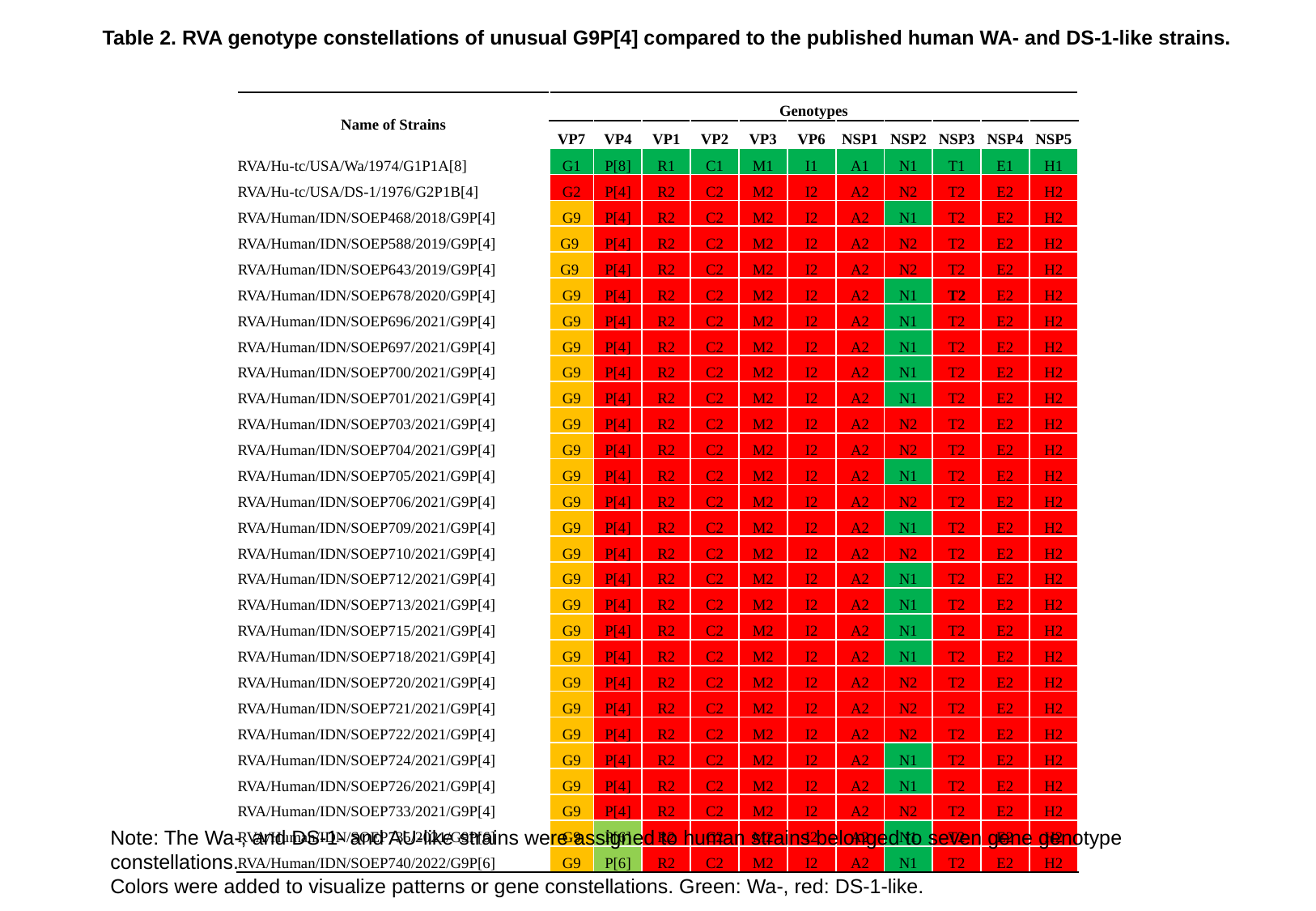

Table 2. RVA genotype constellations of unusual G9P[4] compared to the published human WA- and DS-1-like strains.
| Name of Strains | Genotypes |  |  |  |  |  |  |  |  |  |  |
| --- | --- | --- | --- | --- | --- | --- | --- | --- | --- | --- | --- |
|  | VP7 | VP4 | VP1 | VP2 | VP3 | VP6 | NSP1 | NSP2 | NSP3 | NSP4 | NSP5 |
| RVA/Hu-tc/USA/Wa/1974/G1P1A[8] | G1 | P[8] | R1 | C1 | M1 | I1 | A1 | N1 | T1 | E1 | H1 |
| RVA/Hu-tc/USA/DS-1/1976/G2P1B[4] | G2 | P[4] | R2 | C2 | M2 | I2 | A2 | N2 | T2 | E2 | H2 |
| RVA/Human/IDN/SOEP468/2018/G9P[4] | G9 | P[4] | R2 | C2 | M2 | I2 | A2 | N1 | T2 | E2 | H2 |
| RVA/Human/IDN/SOEP588/2019/G9P[4] | G9 | P[4] | R2 | C2 | M2 | I2 | A2 | N2 | T2 | E2 | H2 |
| RVA/Human/IDN/SOEP643/2019/G9P[4] | G9 | P[4] | R2 | C2 | M2 | I2 | A2 | N2 | T2 | E2 | H2 |
| RVA/Human/IDN/SOEP678/2020/G9P[4] | G9 | P[4] | R2 | C2 | M2 | I2 | A2 | N1 | T2 | E2 | H2 |
| RVA/Human/IDN/SOEP696/2021/G9P[4] | G9 | P[4] | R2 | C2 | M2 | I2 | A2 | N1 | T2 | E2 | H2 |
| RVA/Human/IDN/SOEP697/2021/G9P[4] | G9 | P[4] | R2 | C2 | M2 | I2 | A2 | N1 | T2 | E2 | H2 |
| RVA/Human/IDN/SOEP700/2021/G9P[4] | G9 | P[4] | R2 | C2 | M2 | I2 | A2 | N1 | T2 | E2 | H2 |
| RVA/Human/IDN/SOEP701/2021/G9P[4] | G9 | P[4] | R2 | C2 | M2 | I2 | A2 | N1 | T2 | E2 | H2 |
| RVA/Human/IDN/SOEP703/2021/G9P[4] | G9 | P[4] | R2 | C2 | M2 | I2 | A2 | N2 | T2 | E2 | H2 |
| RVA/Human/IDN/SOEP704/2021/G9P[4] | G9 | P[4] | R2 | C2 | M2 | I2 | A2 | N2 | T2 | E2 | H2 |
| RVA/Human/IDN/SOEP705/2021/G9P[4] | G9 | P[4] | R2 | C2 | M2 | I2 | A2 | N1 | T2 | E2 | H2 |
| RVA/Human/IDN/SOEP706/2021/G9P[4] | G9 | P[4] | R2 | C2 | M2 | I2 | A2 | N2 | T2 | E2 | H2 |
| RVA/Human/IDN/SOEP709/2021/G9P[4] | G9 | P[4] | R2 | C2 | M2 | I2 | A2 | N1 | T2 | E2 | H2 |
| RVA/Human/IDN/SOEP710/2021/G9P[4] | G9 | P[4] | R2 | C2 | M2 | I2 | A2 | N2 | T2 | E2 | H2 |
| RVA/Human/IDN/SOEP712/2021/G9P[4] | G9 | P[4] | R2 | C2 | M2 | I2 | A2 | N1 | T2 | E2 | H2 |
| RVA/Human/IDN/SOEP713/2021/G9P[4] | G9 | P[4] | R2 | C2 | M2 | I2 | A2 | N1 | T2 | E2 | H2 |
| RVA/Human/IDN/SOEP715/2021/G9P[4] | G9 | P[4] | R2 | C2 | M2 | I2 | A2 | N1 | T2 | E2 | H2 |
| RVA/Human/IDN/SOEP718/2021/G9P[4] | G9 | P[4] | R2 | C2 | M2 | I2 | A2 | N1 | T2 | E2 | H2 |
| RVA/Human/IDN/SOEP720/2021/G9P[4] | G9 | P[4] | R2 | C2 | M2 | I2 | A2 | N2 | T2 | E2 | H2 |
| RVA/Human/IDN/SOEP721/2021/G9P[4] | G9 | P[4] | R2 | C2 | M2 | I2 | A2 | N2 | T2 | E2 | H2 |
| RVA/Human/IDN/SOEP722/2021/G9P[4] | G9 | P[4] | R2 | C2 | M2 | I2 | A2 | N2 | T2 | E2 | H2 |
| RVA/Human/IDN/SOEP724/2021/G9P[4] | G9 | P[4] | R2 | C2 | M2 | I2 | A2 | N1 | T2 | E2 | H2 |
| RVA/Human/IDN/SOEP726/2021/G9P[4] | G9 | P[4] | R2 | C2 | M2 | I2 | A2 | N1 | T2 | E2 | H2 |
| RVA/Human/IDN/SOEP733/2021/G9P[4] | G9 | P[4] | R2 | C2 | M2 | I2 | A2 | N2 | T2 | E2 | H2 |
| RVA/Human/IDN/SOEP735/2021/G9P[6] | G9 | P[6] | R2 | C2 | M2 | I2 | A2 | N1 | T2 | E2 | H2 |
| RVA/Human/IDN/SOEP740/2022/G9P[6] | G9 | P[6] | R2 | C2 | M2 | I2 | A2 | N1 | T2 | E2 | H2 |
Note: The Wa‐, and DS‐1‐ and AU-like strains were assigned to human strains belonged to seven gene genotype constellations.
Colors were added to visualize patterns or gene constellations. Green: Wa‐, red: DS‐1‐like.